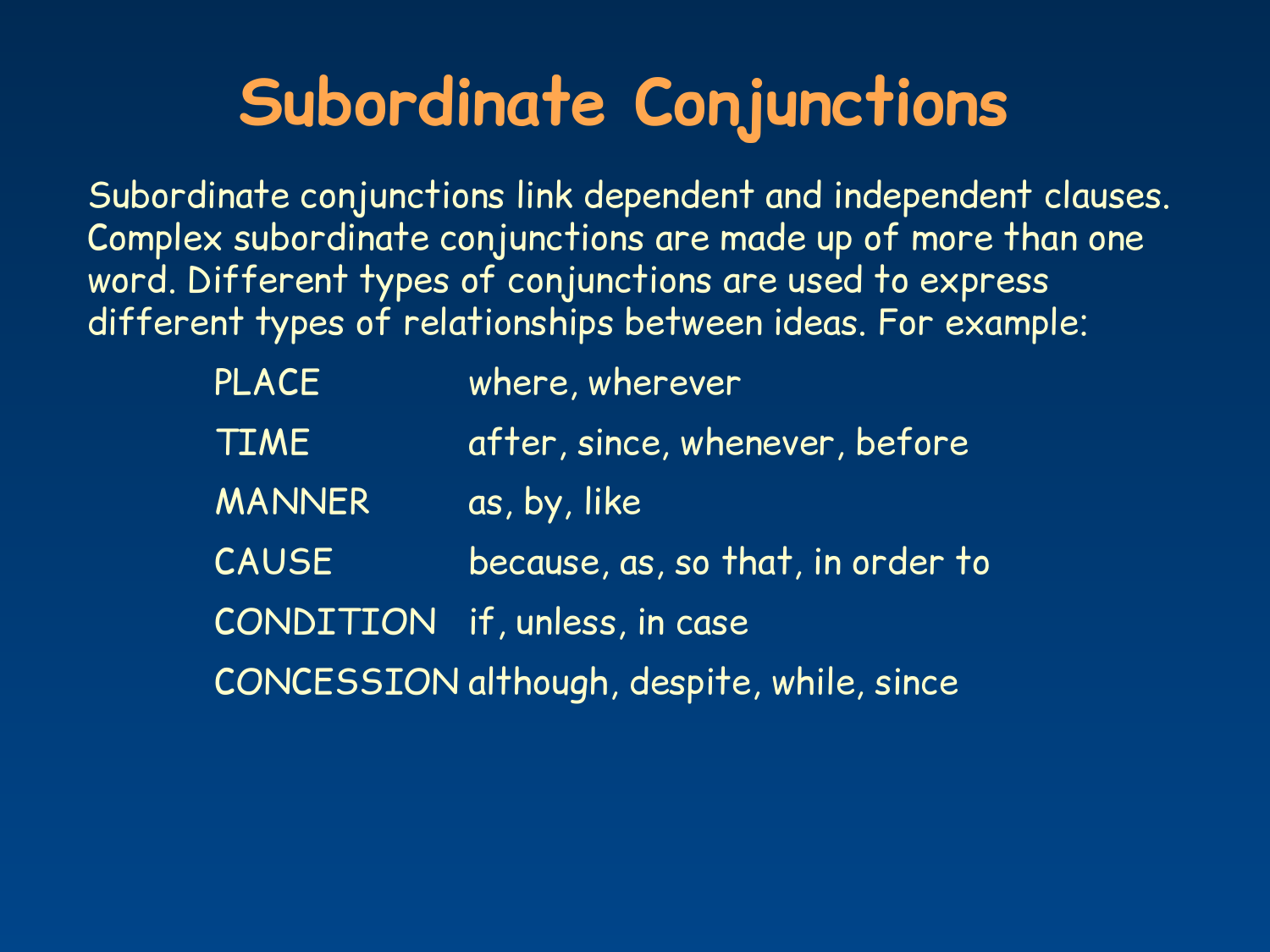

Subordinate Conjunctions
Subordinate conjunctions link dependent and independent clauses. Complex subordinate conjunctions are made up of more than one word. Different types of conjunctions are used to express different types of relationships between ideas. For example:
	PLACE		where, wherever
	TIME		after, since, whenever, before
	MANNER	as, by, like
	CAUSE		because, as, so that, in order to
	CONDITION	if, unless, in case
	CONCESSION	although, despite, while, since